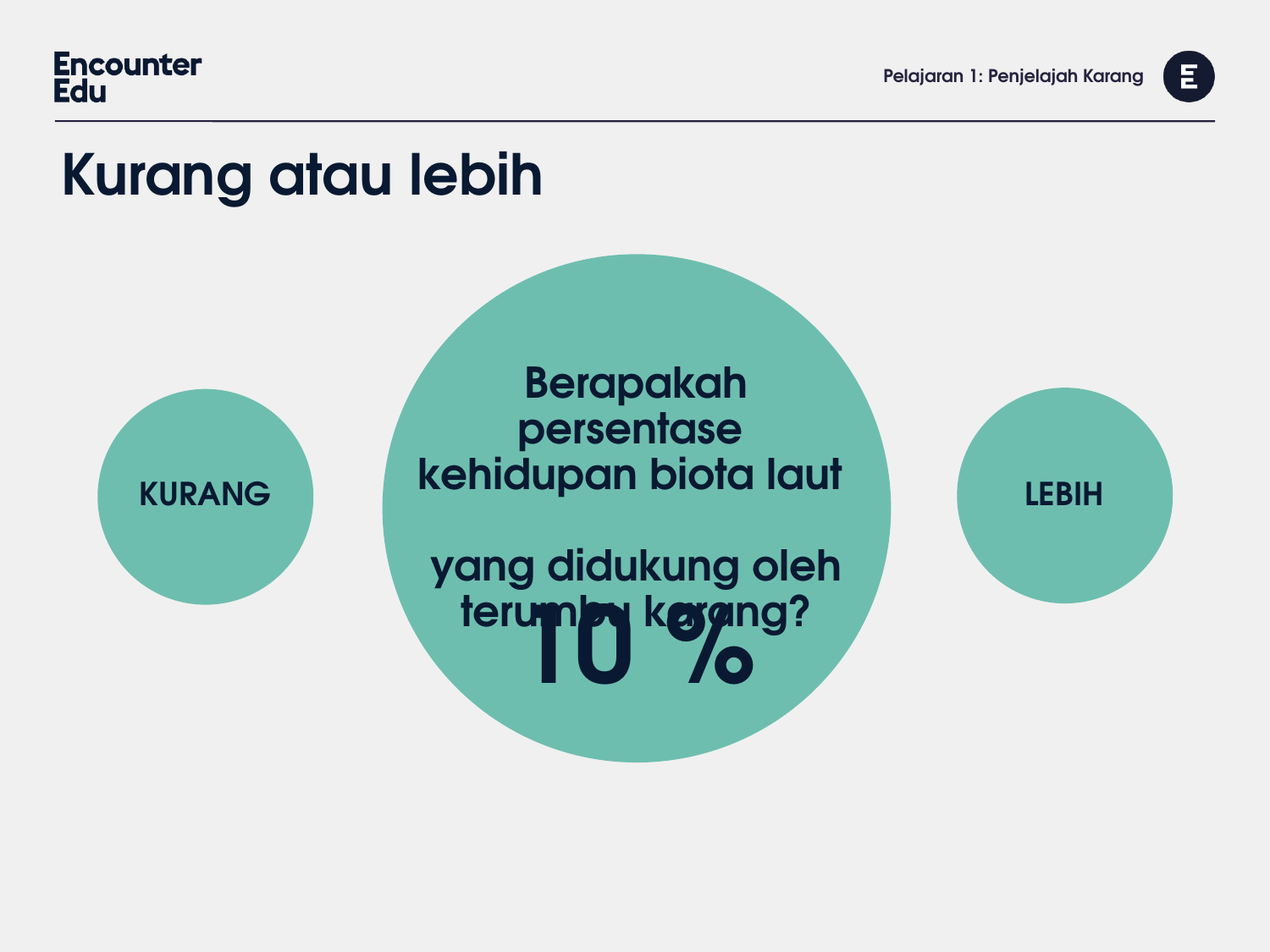

# Pelajaran 1: Penjelajah Karang
Kurang atau lebih
Berapakah persentase
kehidupan biota laut
yang didukung oleh terumbu karang?
KURANG
LEBIH

10 %